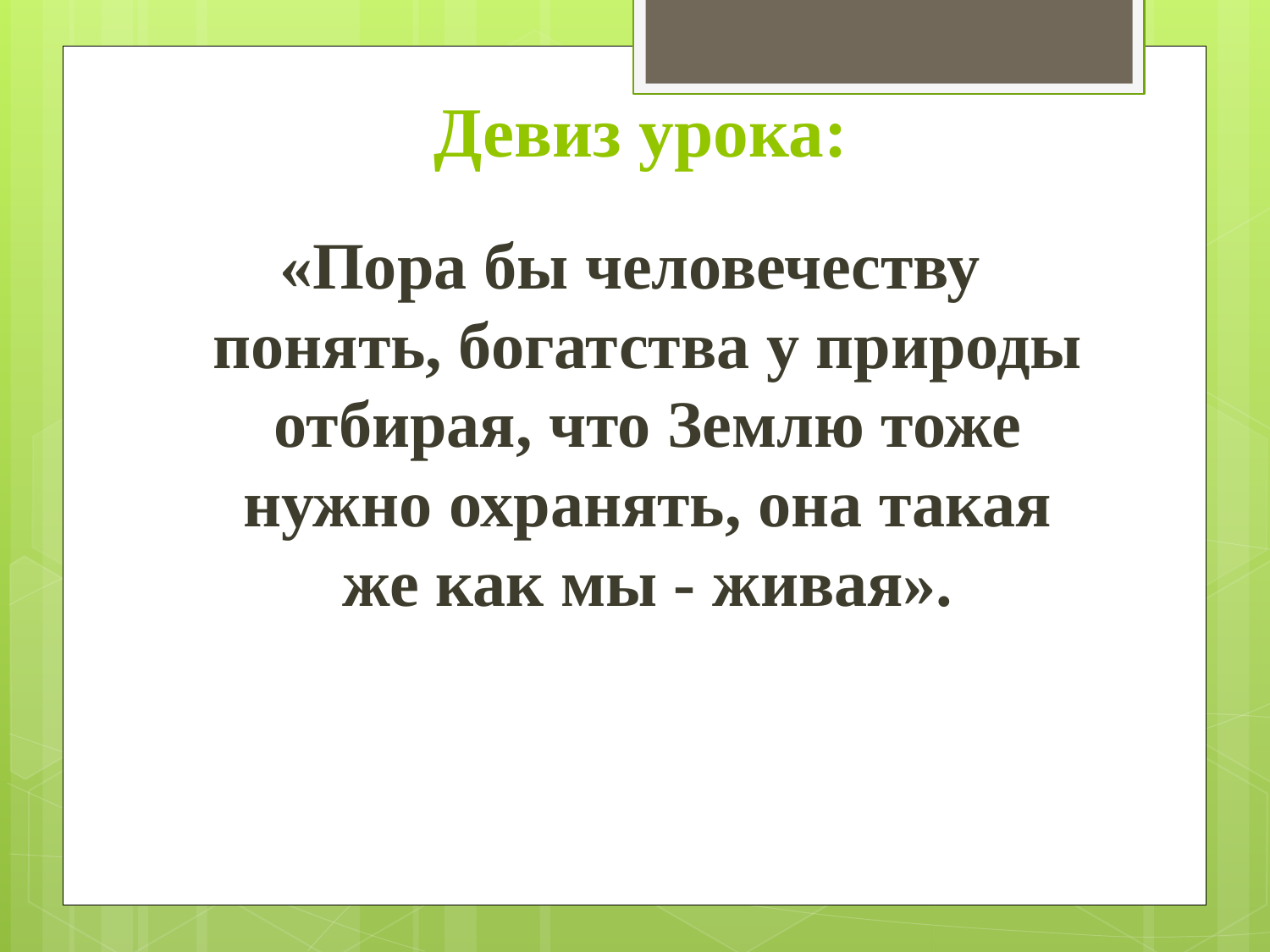

# Девиз урока:
«Пора бы человечеству понять, богатства у природы отбирая, что Землю тоже нужно охранять, она такая же как мы - живая».